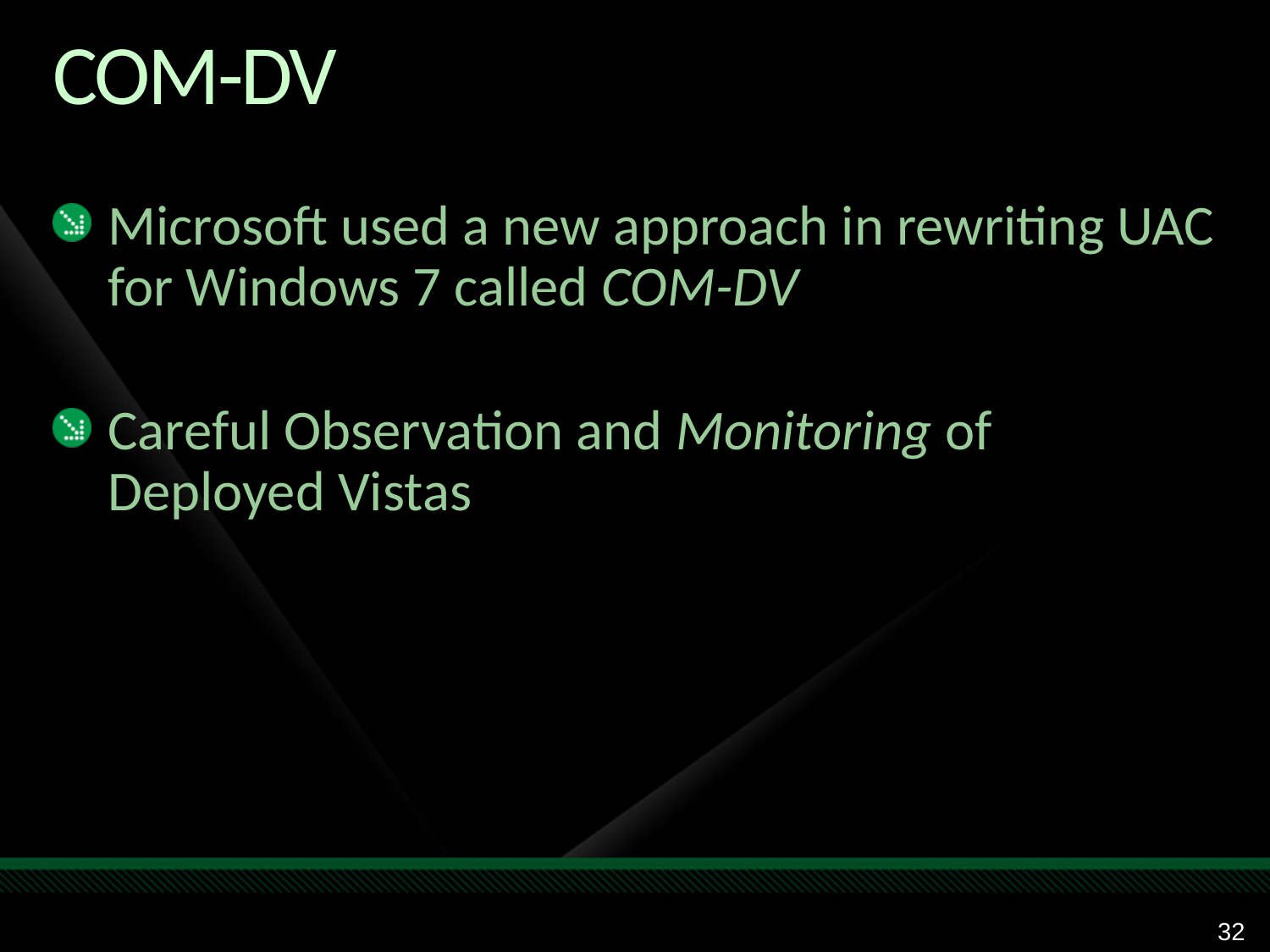

# COM-DV
Microsoft used a new approach in rewriting UAC for Windows 7 called COM-DV

Careful Observation and Monitoring of Deployed Vistas